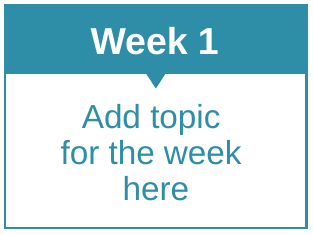

Week 1
Add topic
for the week
here